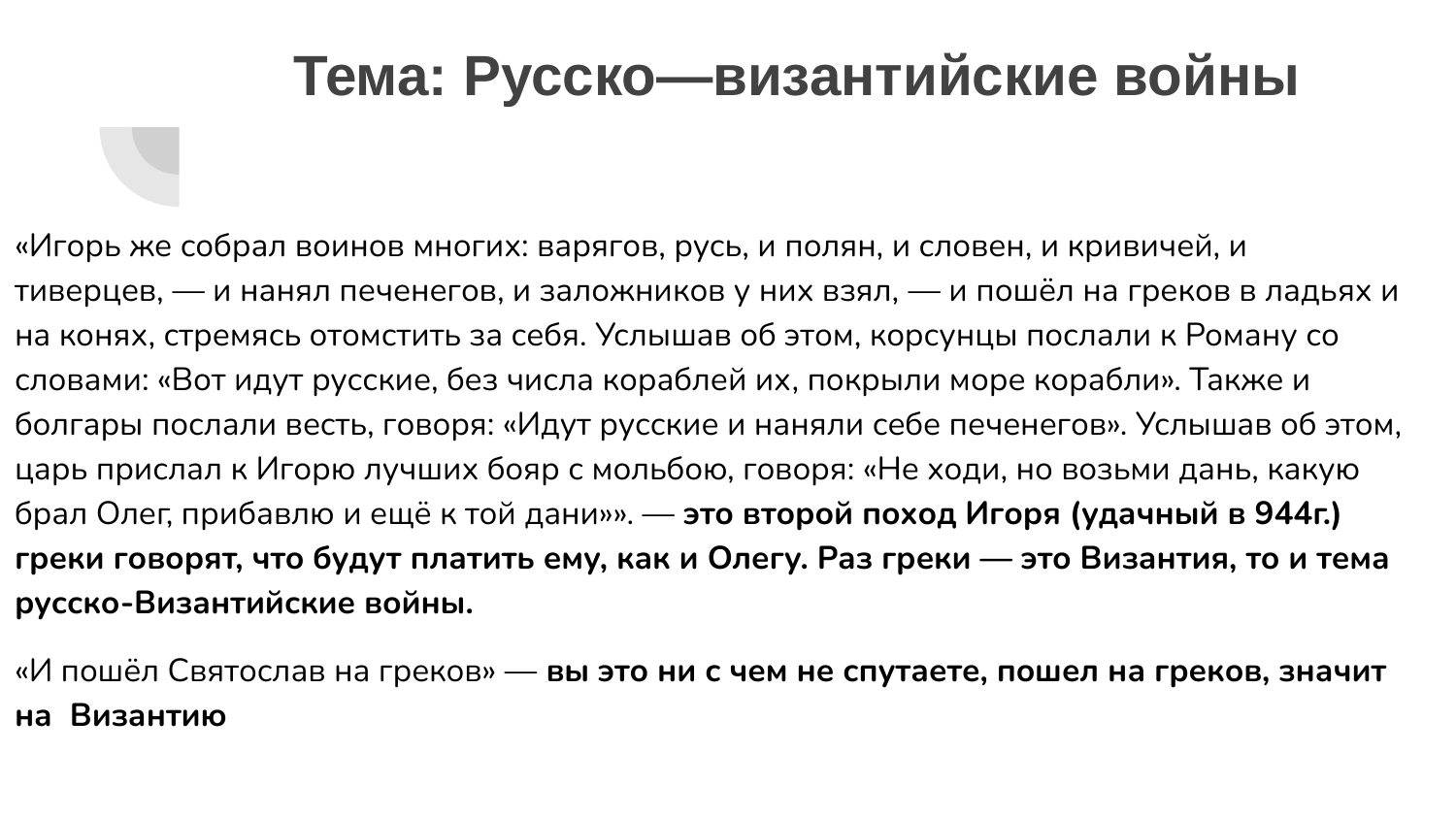

# Тема: Русско—византийские войны
«Игорь же собрал воинов многих: варягов, русь, и полян, и словен, и кривичей, и тиверцев,  — и нанял печенегов, и заложников у них взял,  — и пошёл на греков в ладьях и на конях, стремясь отомстить за себя. Услышав об этом, корсунцы послали к Роману со словами: «Вот идут русские, без числа кораблей их, покрыли море корабли». Также и болгары послали весть, говоря: «Идут русские и наняли себе печенегов». Услышав об этом, царь прислал к Игорю лучших бояр с мольбою, говоря: «Не ходи, но возьми дань, какую брал Олег, прибавлю и ещё к той дани»». — это второй поход Игоря (удачный в 944г.) греки говорят, что будут платить ему, как и Олегу. Раз греки — это Византия, то и тема русско-Византийские войны.
«И пошёл Святослав на греков» — вы это ни с чем не спутаете, пошел на греков, значит на  Византию